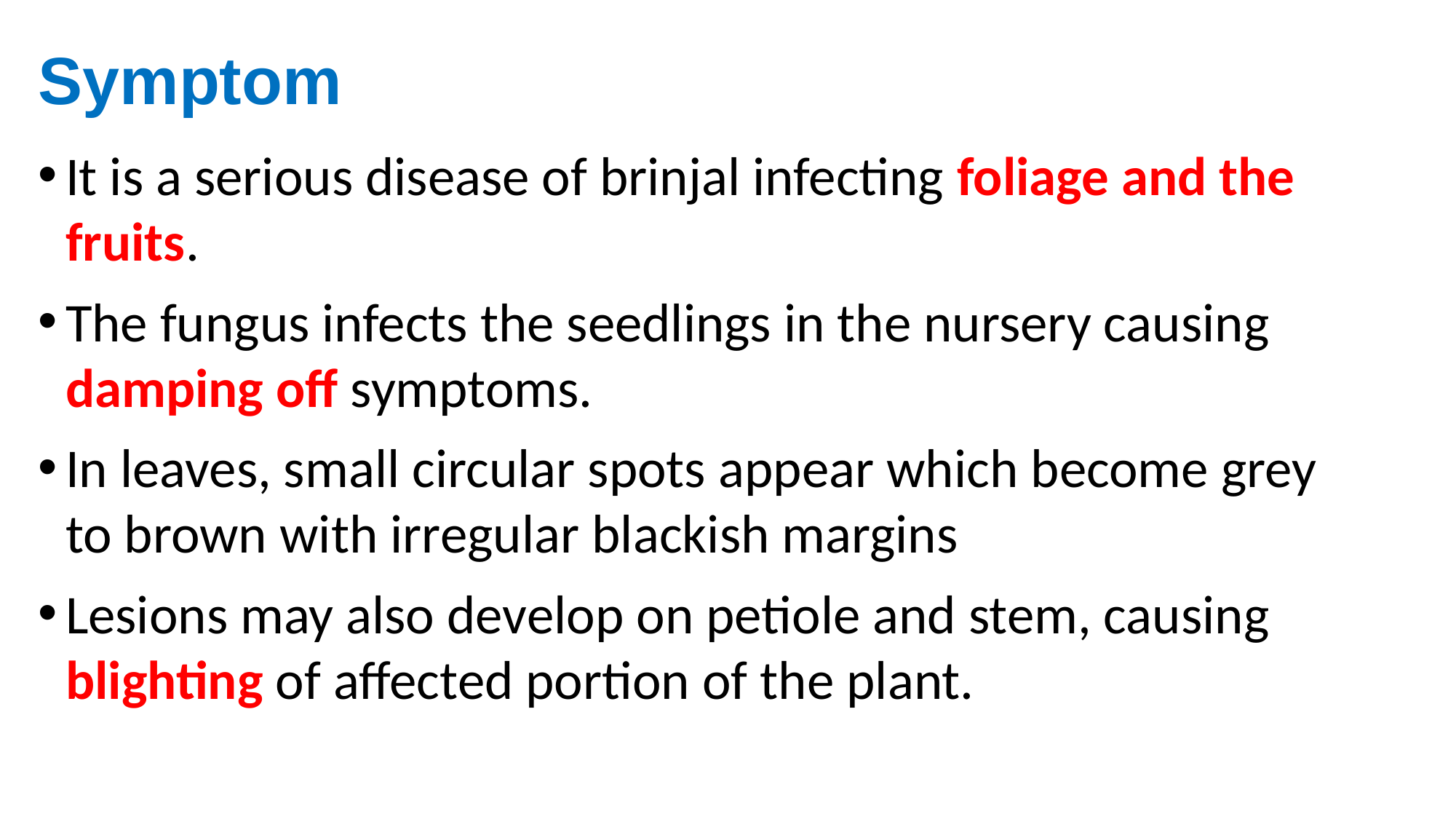

# Symptom
It is a serious disease of brinjal infecting foliage and the fruits.
The fungus infects the seedlings in the nursery causing damping off symptoms.
In leaves, small circular spots appear which become grey to brown with irregular blackish margins
Lesions may also develop on petiole and stem, causing blighting of affected portion of the plant.